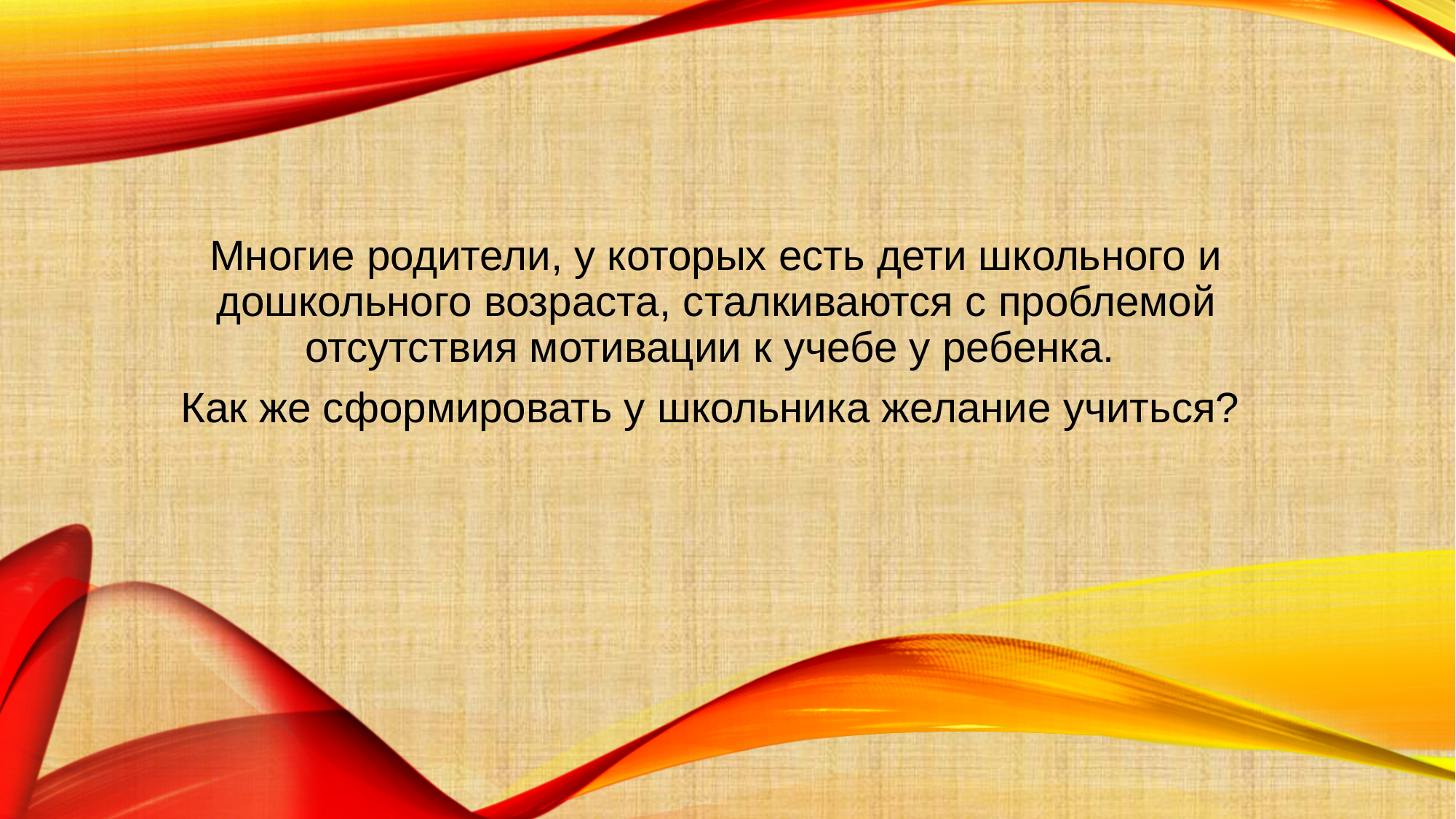

#
Многие родители, у которых есть дети школьного и дошкольного возраста, сталкиваются с проблемой отсутствия мотивации к учебе у ребенка.
Как же сформировать у школьника желание учиться?